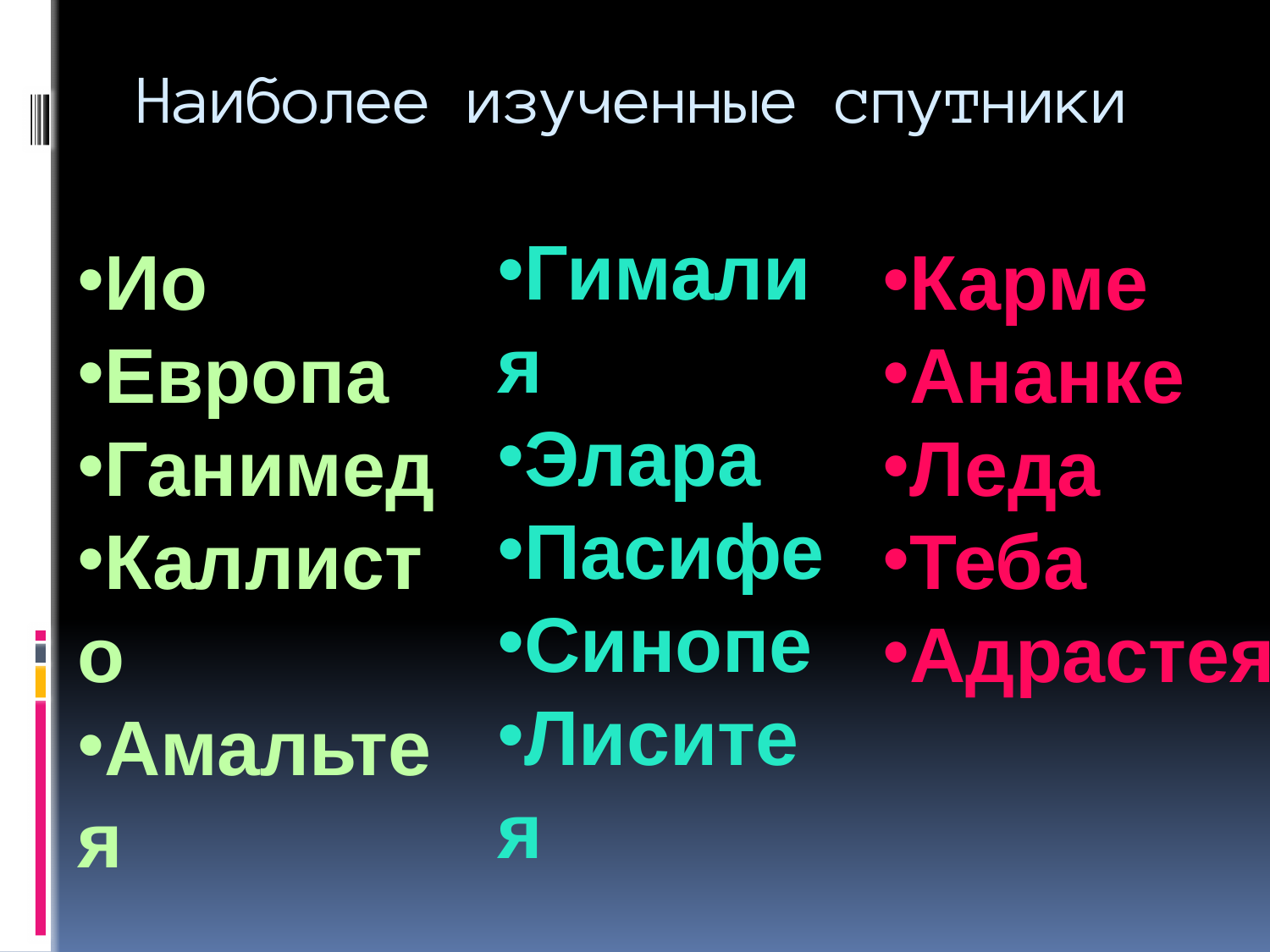

# Наиболее изученные спутники
Гималия
Элара
Пасифе
Синопе
Лиситея
Ио
Европа
Ганимед
Каллисто
Амальтея
Карме
Ананке
Леда
Теба
Адрастея